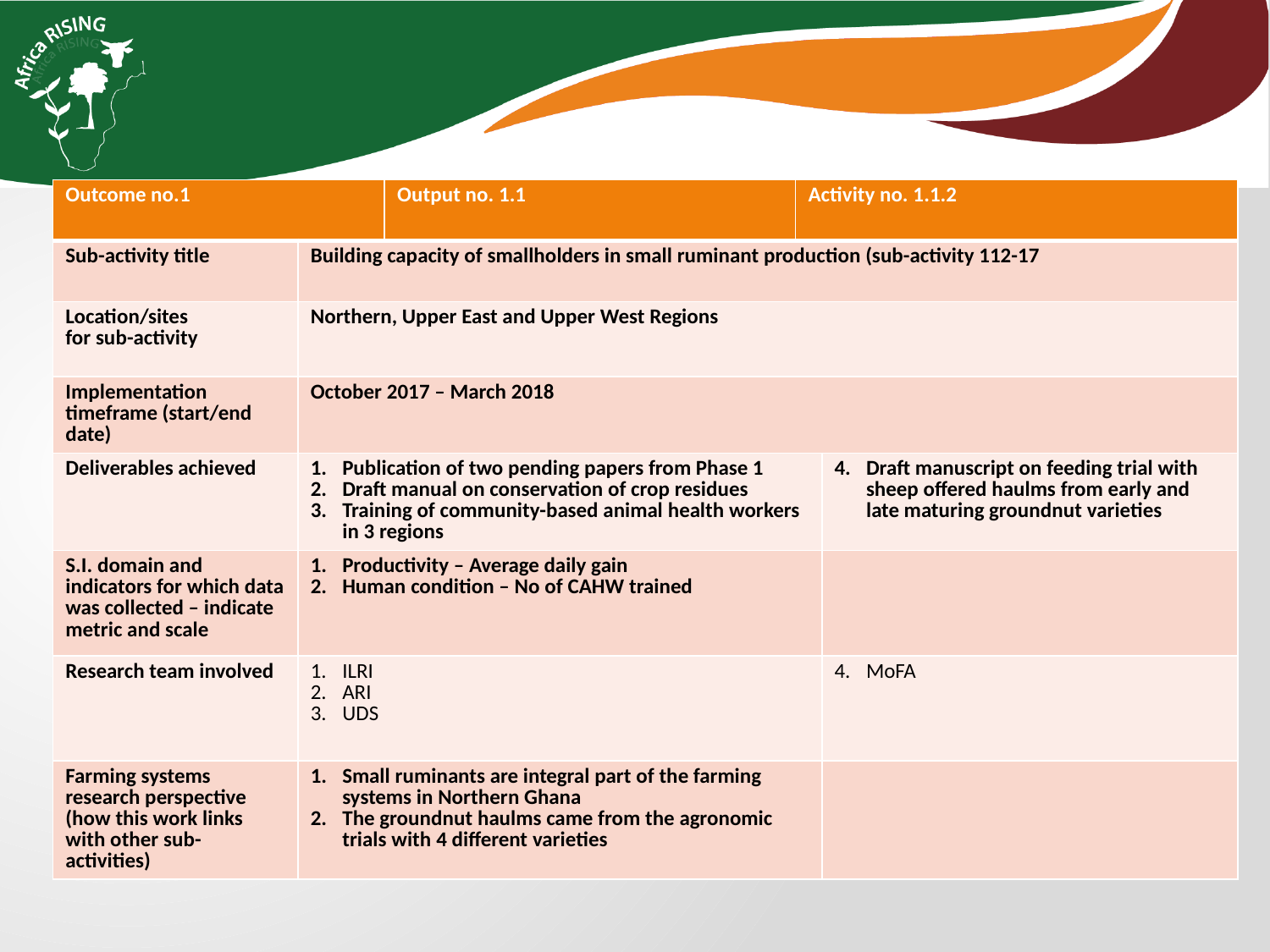

| Outcome no.1 |  | Output no. 1.1 | Activity no. 1.1.2 |  |
| --- | --- | --- | --- | --- |
| Sub-activity title | Building capacity of smallholders in small ruminant production (sub-activity 112-17 |  |  |  |
| Location/sites for sub-activity | Northern, Upper East and Upper West Regions |  |  |  |
| Implementation timeframe (start/end date) | October 2017 – March 2018 |  |  |  |
| Deliverables achieved | Publication of two pending papers from Phase 1 Draft manual on conservation of crop residues Training of community-based animal health workers in 3 regions |  |  | Draft manuscript on feeding trial with sheep offered haulms from early and late maturing groundnut varieties |
| S.I. domain and indicators for which data was collected – indicate metric and scale | Productivity – Average daily gain Human condition – No of CAHW trained |  |  |  |
| Research team involved | ILRI ARI UDS |  |  | MoFA |
| Farming systems research perspective (how this work links with other sub-activities) | Small ruminants are integral part of the farming systems in Northern Ghana The groundnut haulms came from the agronomic trials with 4 different varieties |  |  |  |